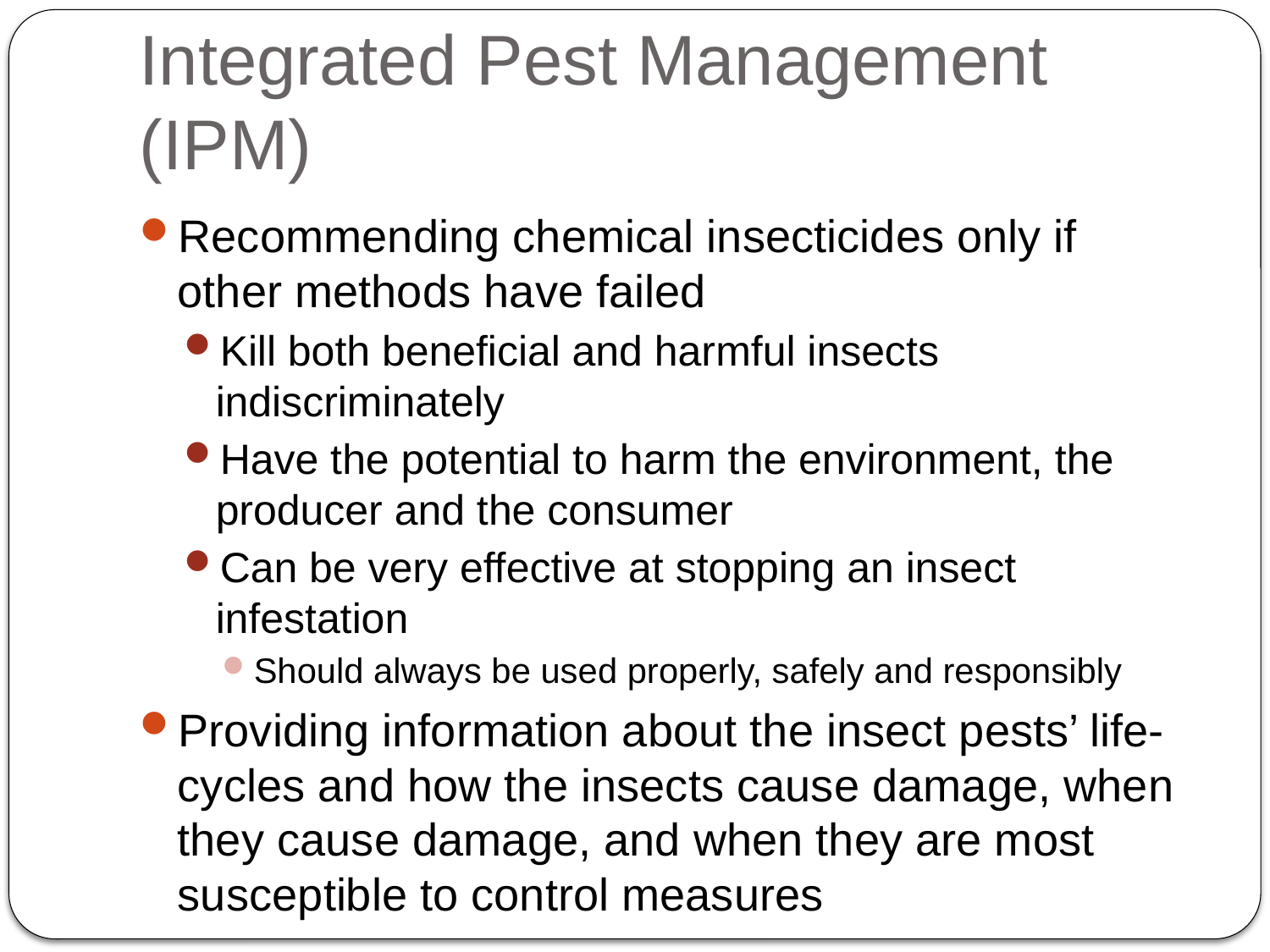

# Integrated Pest Management (IPM)
Recommending chemical insecticides only if other methods have failed
Kill both beneficial and harmful insects indiscriminately
Have the potential to harm the environment, the producer and the consumer
Can be very effective at stopping an insect infestation
Should always be used properly, safely and responsibly
Providing information about the insect pests’ life-cycles and how the insects cause damage, when they cause damage, and when they are most susceptible to control measures